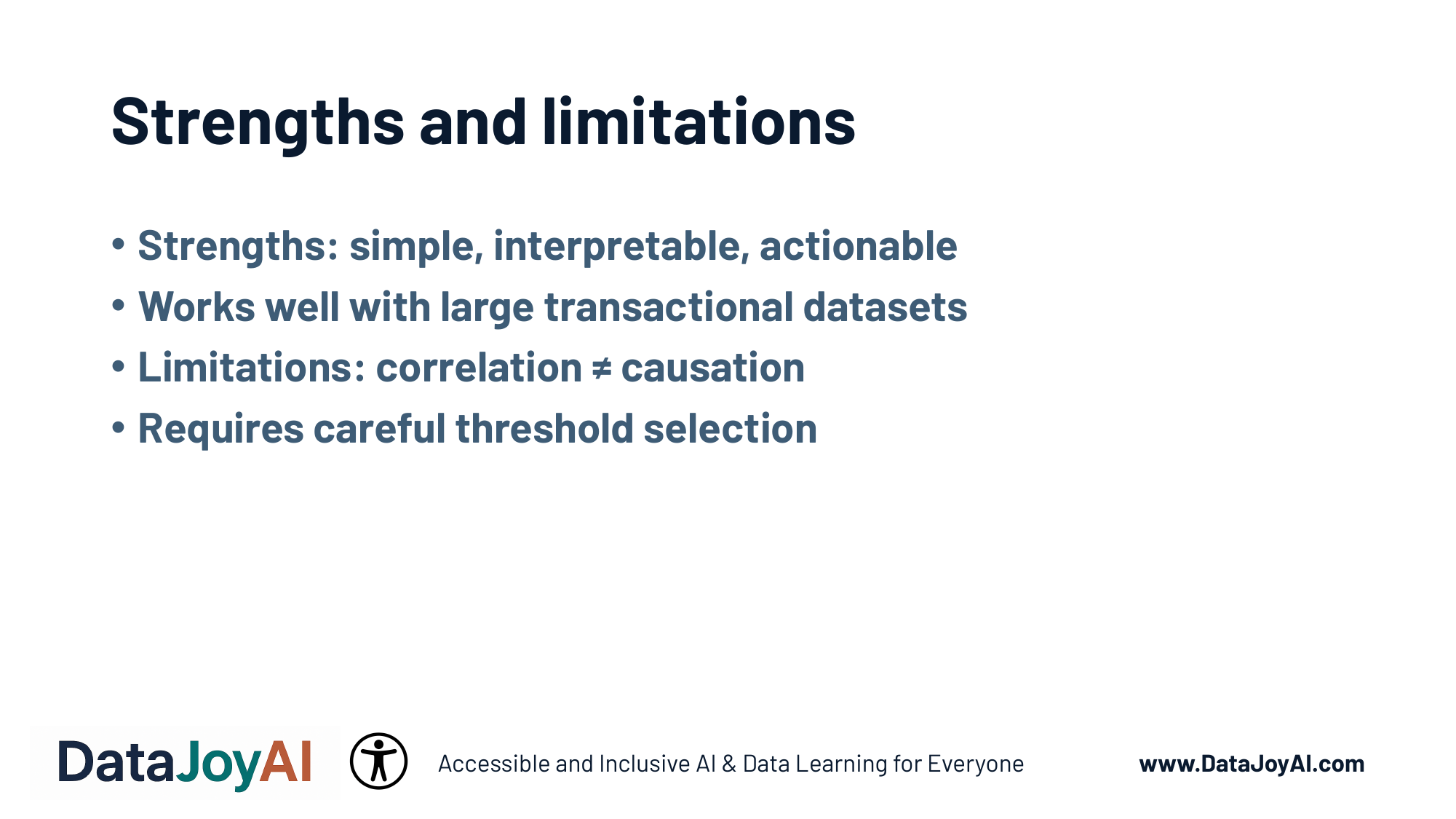

# Strengths and limitations
Strengths: simple, interpretable, actionable
Works well with large transactional datasets
Limitations: correlation ≠ causation
Requires careful threshold selection